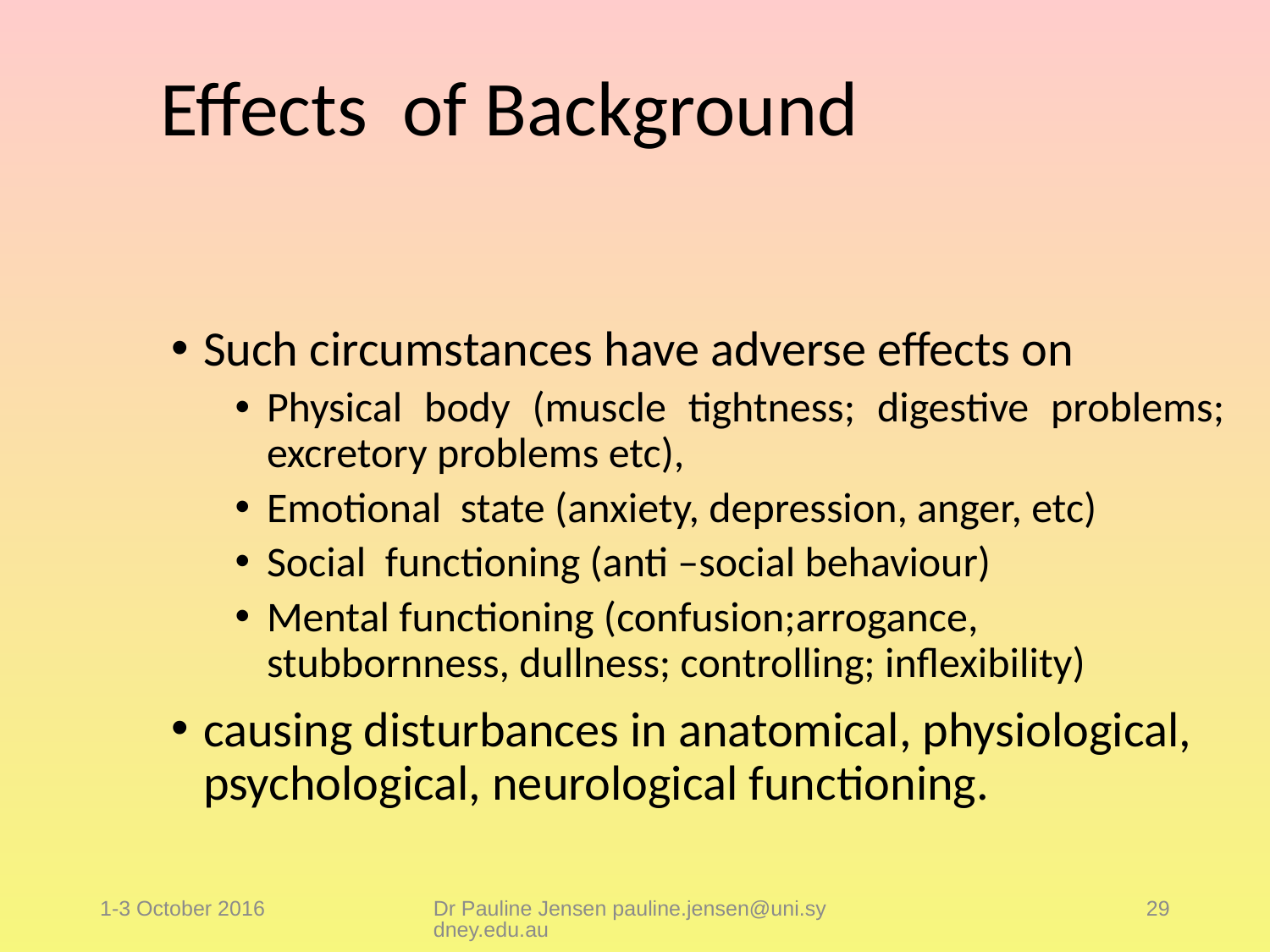

# Effects  of Background
Such circumstances have adverse effects on
Physical body (muscle tightness; digestive problems; excretory problems etc),
Emotional  state (anxiety, depression, anger, etc)
Social  functioning (anti –social behaviour)
Mental functioning (confusion;arrogance, stubbornness, dullness; controlling; inflexibility)
causing disturbances in anatomical, physiological, psychological, neurological functioning.

1-3 October 2016
Dr Pauline Jensen pauline.jensen@uni.sydney.edu.au
29